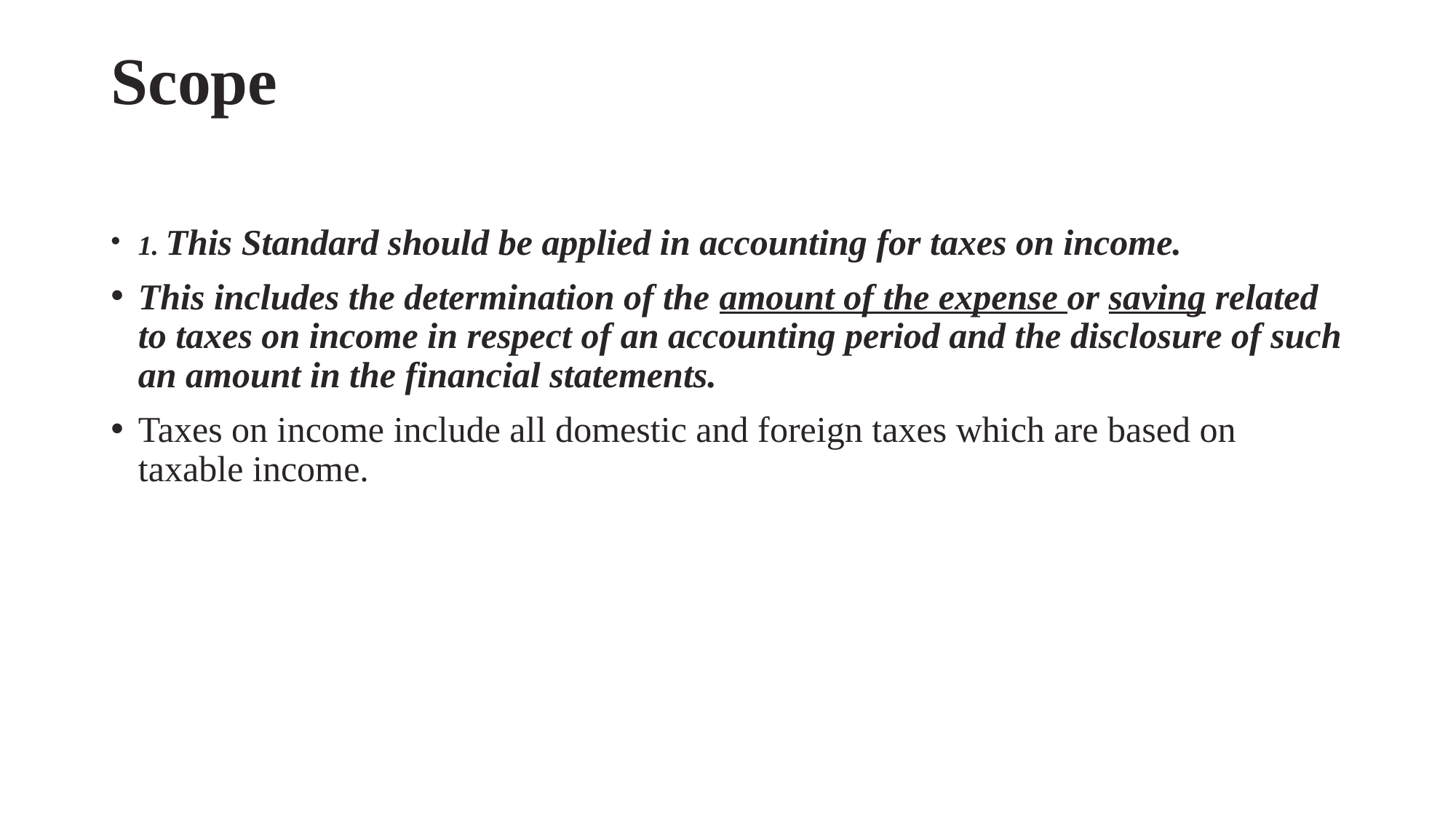

# Scope
1. This Standard should be applied in accounting for taxes on income.
This includes the determination of the amount of the expense or saving related to taxes on income in respect of an accounting period and the disclosure of such an amount in the financial statements.
Taxes on income include all domestic and foreign taxes which are based on taxable income.